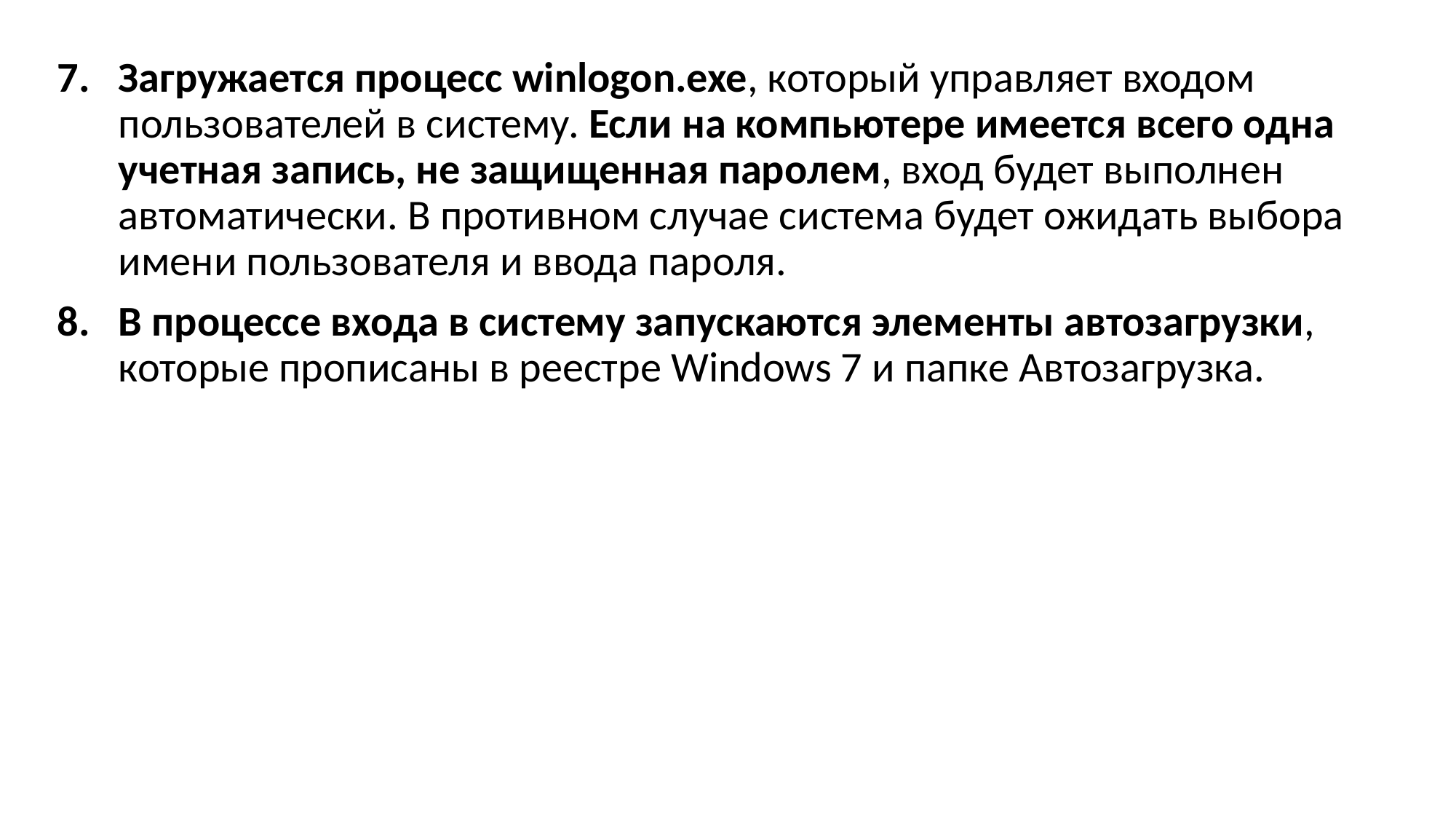

Загружается процесс winlogon.exe, который управляет входом пользователей в систему. Если на компьютере имеется всего одна учетная запись, не защищенная паролем, вход будет выполнен автоматически. В противном случае система будет ожидать выбора имени пользователя и ввода пароля.
В процессе входа в систему запускаются элементы автозагрузки, которые прописаны в реестре Windows 7 и папке Автозагрузка.